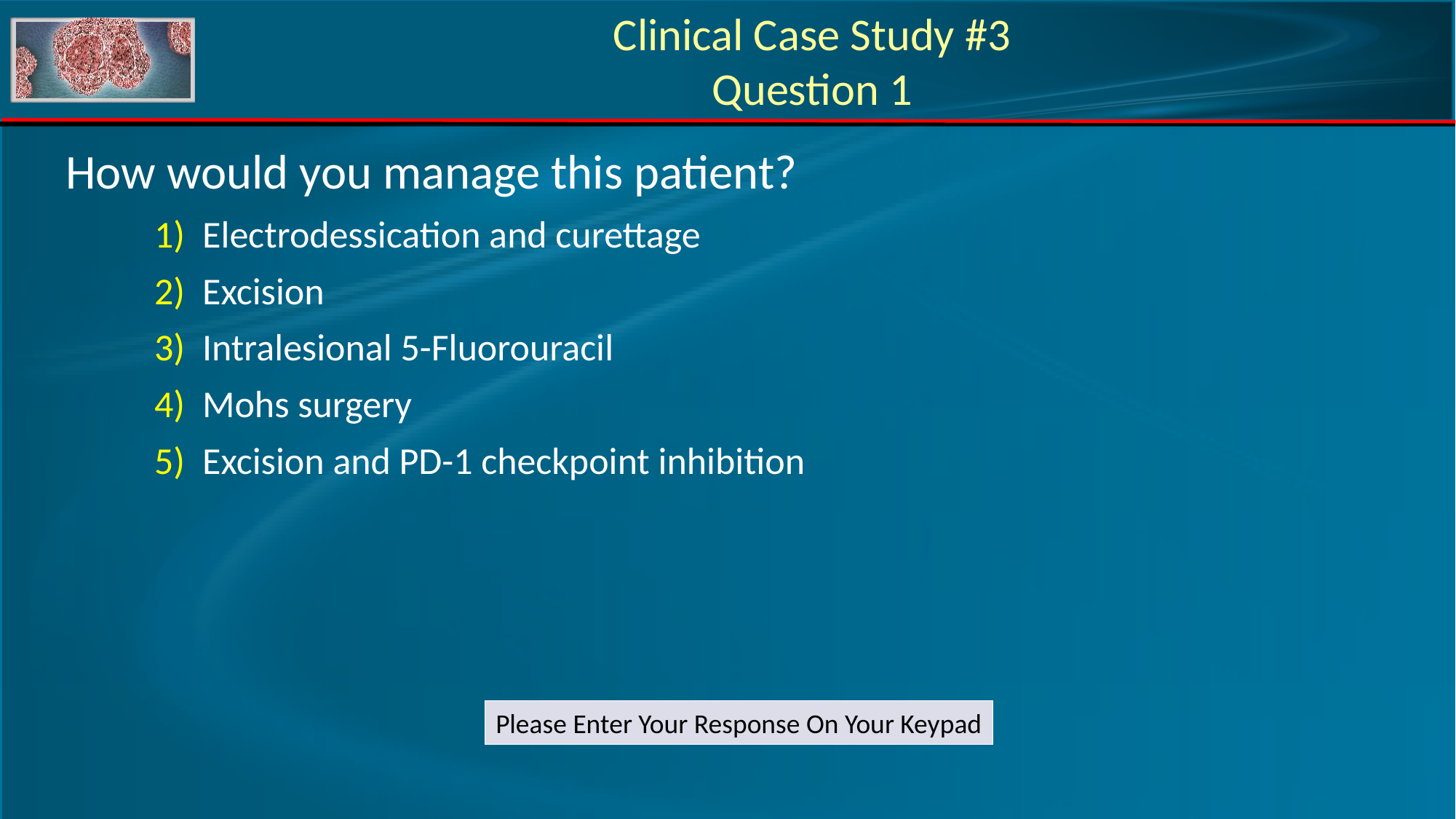

Clinical Case Study #3
Question 1
How would you manage this patient?
Electrodessication and curettage
Excision
Intralesional 5-Fluorouracil
Mohs surgery
Excision and PD-1 checkpoint inhibition

Please Enter Your Response On Your Keypad